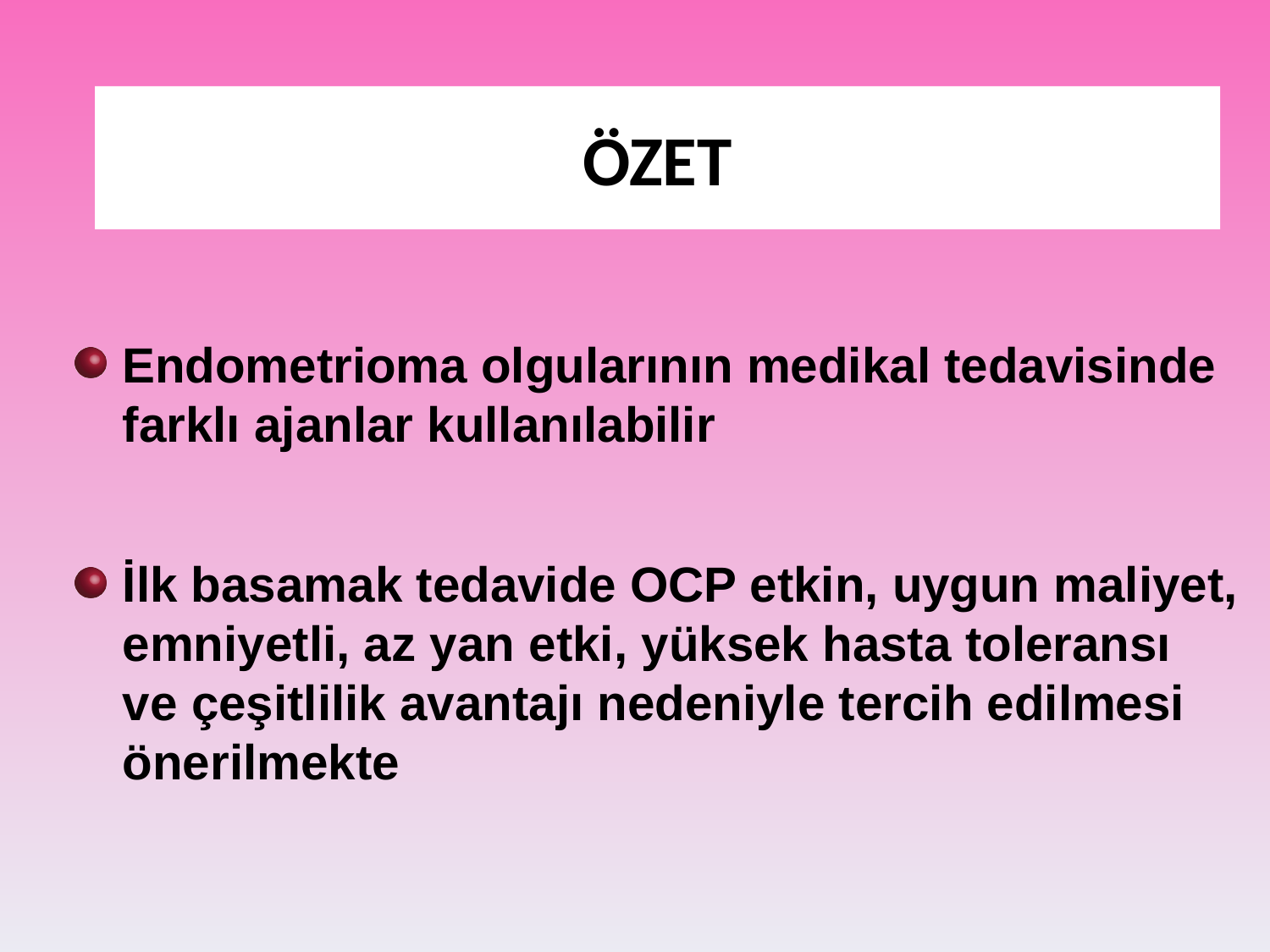

ÖZET

Endometrioma olgularının medikal tedavisinde farklı ajanlar kullanılabilir

İlk basamak tedavide OCP etkin, uygun maliyet, emniyetli, az yan etki, yüksek hasta toleransı ve çeşitlilik avantajı nedeniyle tercih edilmesi önerilmekte